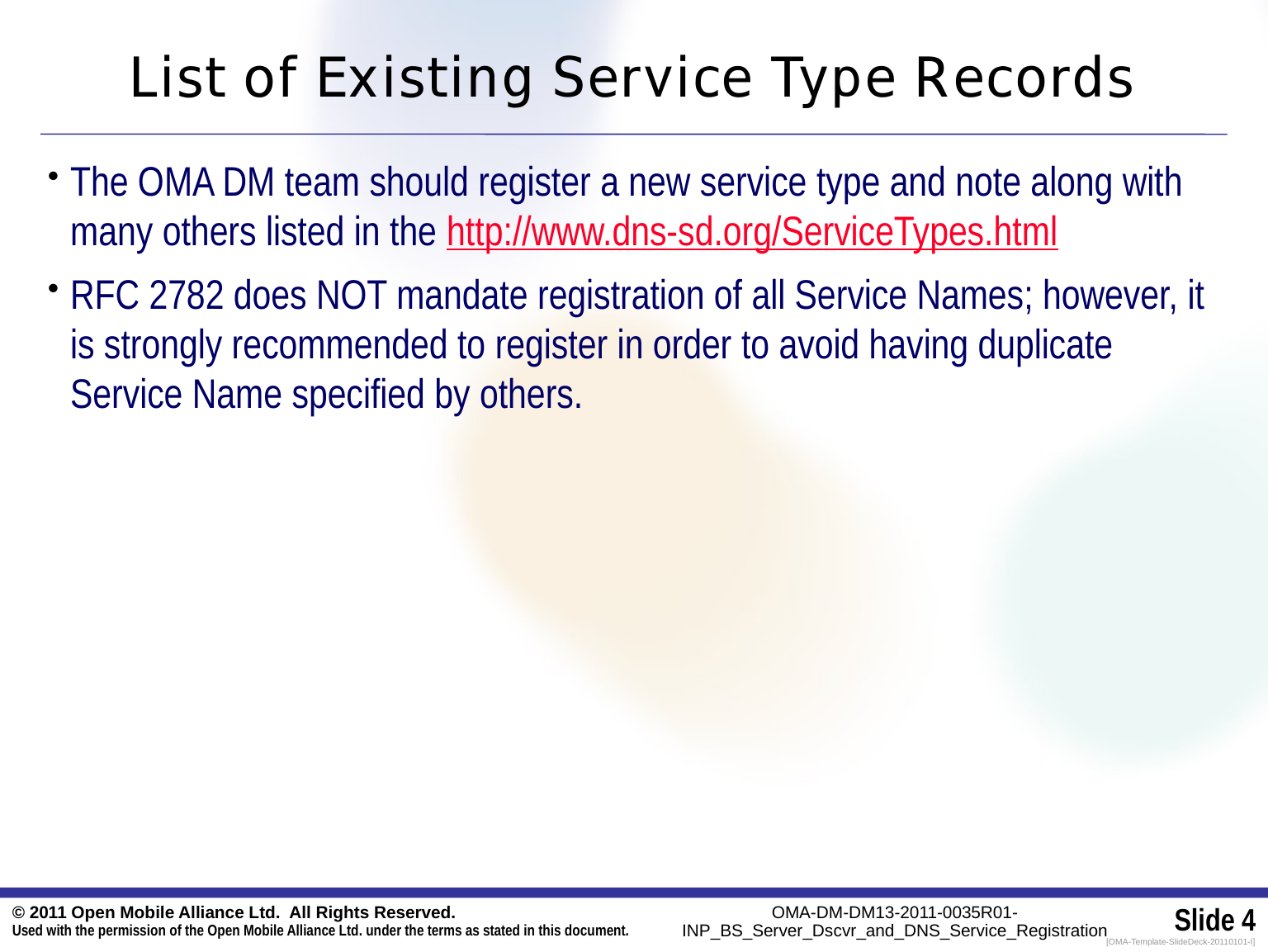

# List of Existing Service Type Records
The OMA DM team should register a new service type and note along with many others listed in the http://www.dns-sd.org/ServiceTypes.html
RFC 2782 does NOT mandate registration of all Service Names; however, it is strongly recommended to register in order to avoid having duplicate Service Name specified by others.